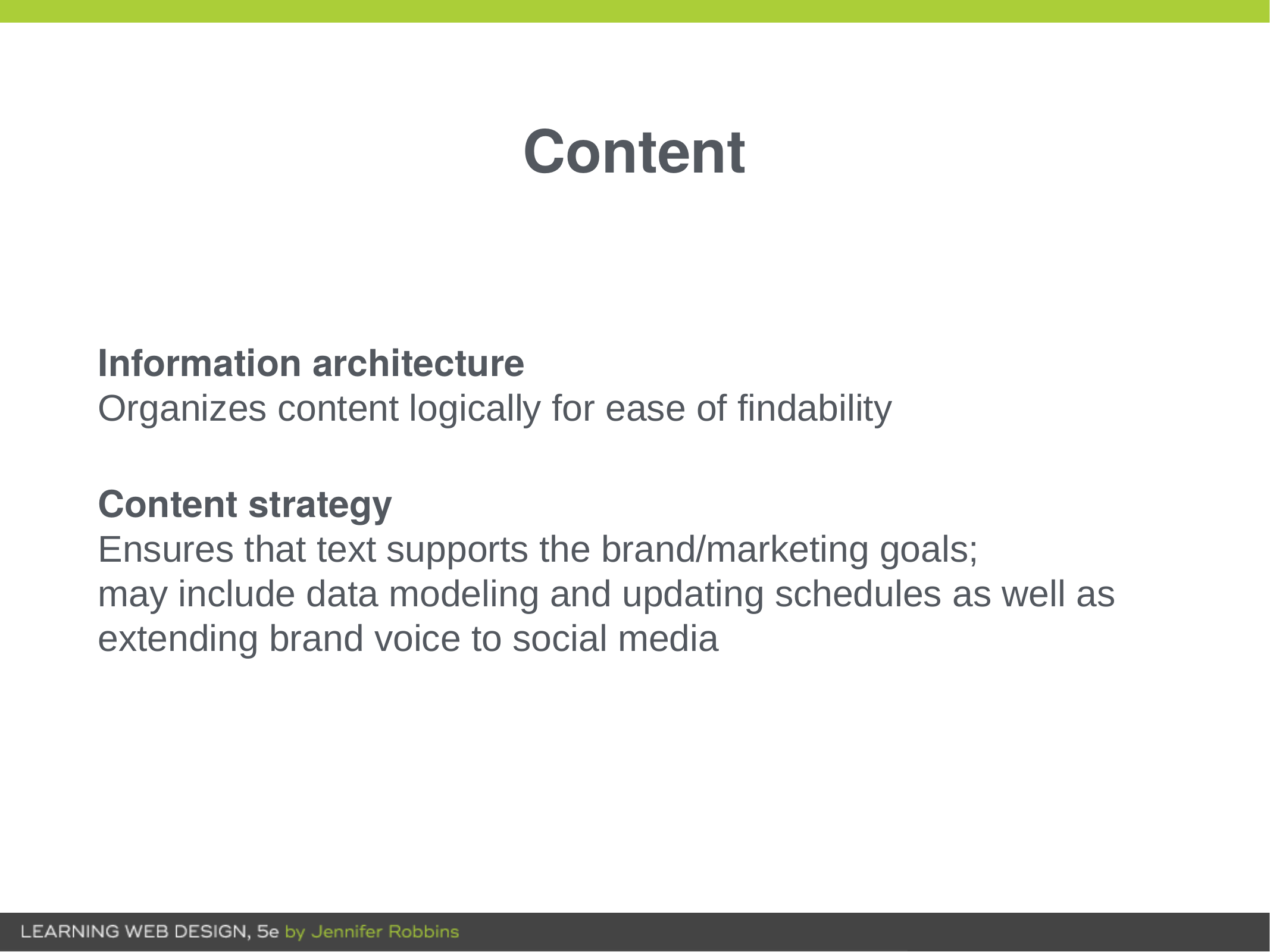

# Content
Information architecture
Organizes content logically for ease of findability
Content strategy
Ensures that text supports the brand/marketing goals;
may include data modeling and updating schedules as well as extending brand voice to social media